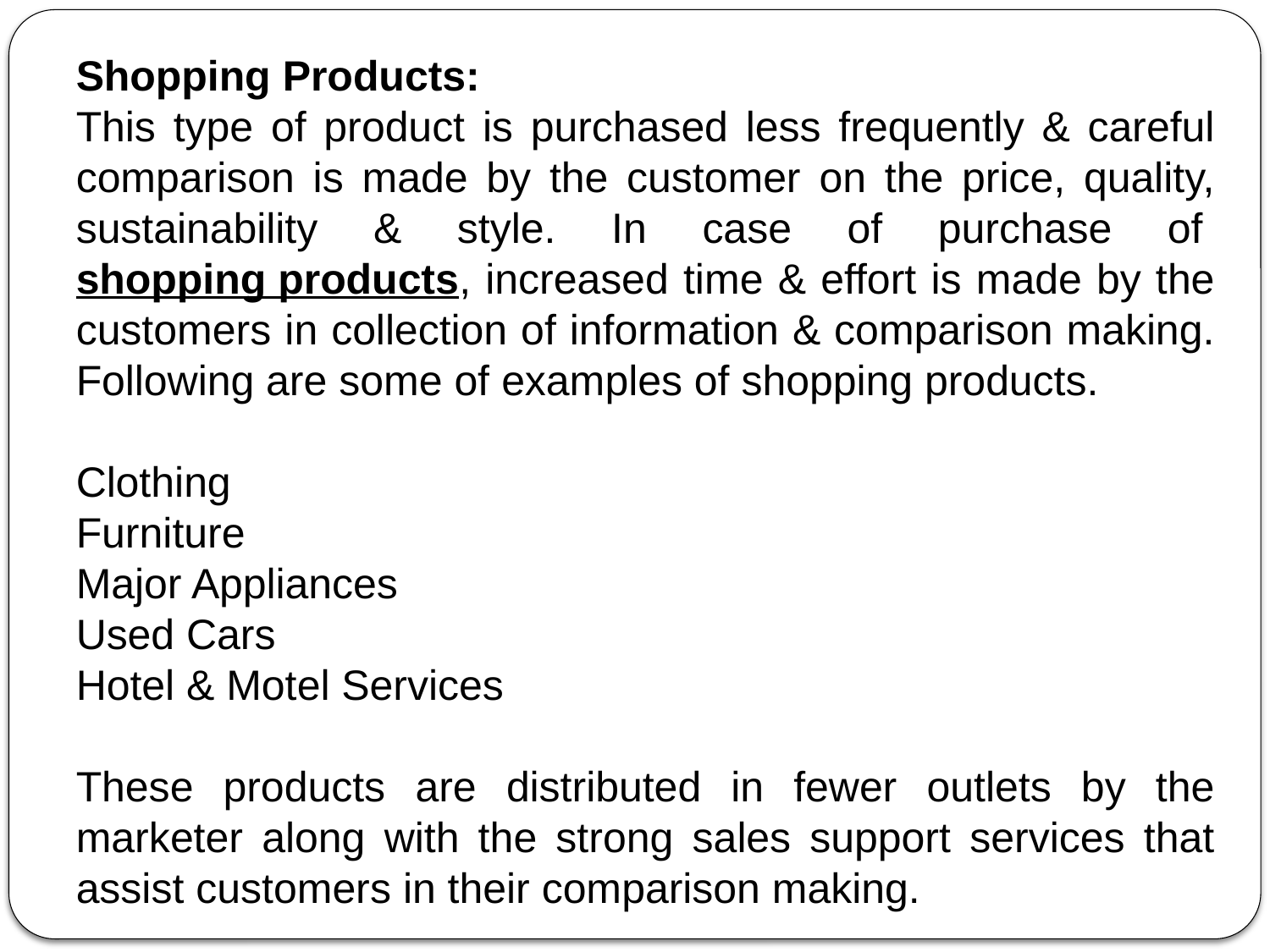

Shopping Products:
This type of product is purchased less frequently & careful comparison is made by the customer on the price, quality, sustainability & style. In case of purchase of shopping products, increased time & effort is made by the customers in collection of information & comparison making. Following are some of examples of shopping products.

Clothing
Furniture
Major Appliances
Used Cars
Hotel & Motel Services

These products are distributed in fewer outlets by the marketer along with the strong sales support services that assist customers in their comparison making.